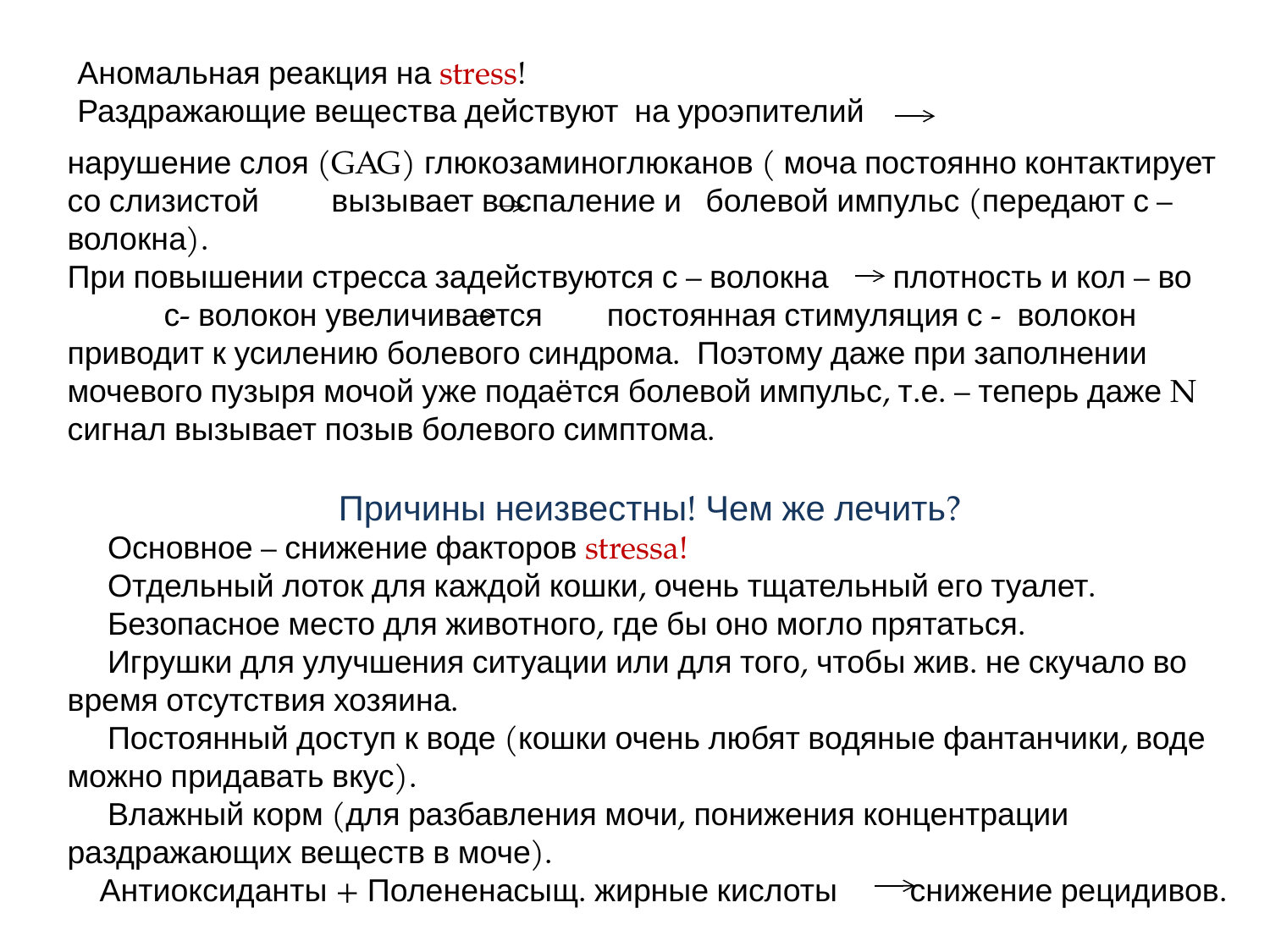

Аномальная реакция на stress!
Раздражающие вещества действуют  на уроэпителий
нарушение слоя (GAG) глюкозаминоглюканов ( моча постоянно контактирует со слизистой         вызывает воспаление и   болевой импульс (передают с –волокна).
При повышении стресса задействуются с – волокна        плотность и кол – во                 с- волокон увеличивается        постоянная стимуляция с -  волокон приводит к усилению болевого синдрома.  Поэтому даже при заполнении мочевого пузыря мочой уже подаётся болевой импульс, т.е. – теперь даже N сигнал вызывает позыв болевого симптома.

Причины неизвестны! Чем же лечить?
     Основное – снижение факторов stressa!
     Отдельный лоток для каждой кошки, очень тщательный его туалет.
     Безопасное место для животного, где бы оно могло прятаться.
     Игрушки для улучшения ситуации или для того, чтобы жив. не скучало во время отсутствия хозяина.
     Постоянный доступ к воде (кошки очень любят водяные фантанчики, воде можно придавать вкус).
     Влажный корм (для разбавления мочи, понижения концентрации раздражающих веществ в моче).
    Антиоксиданты + Полененасыщ. жирные кислоты         снижение рецидивов.